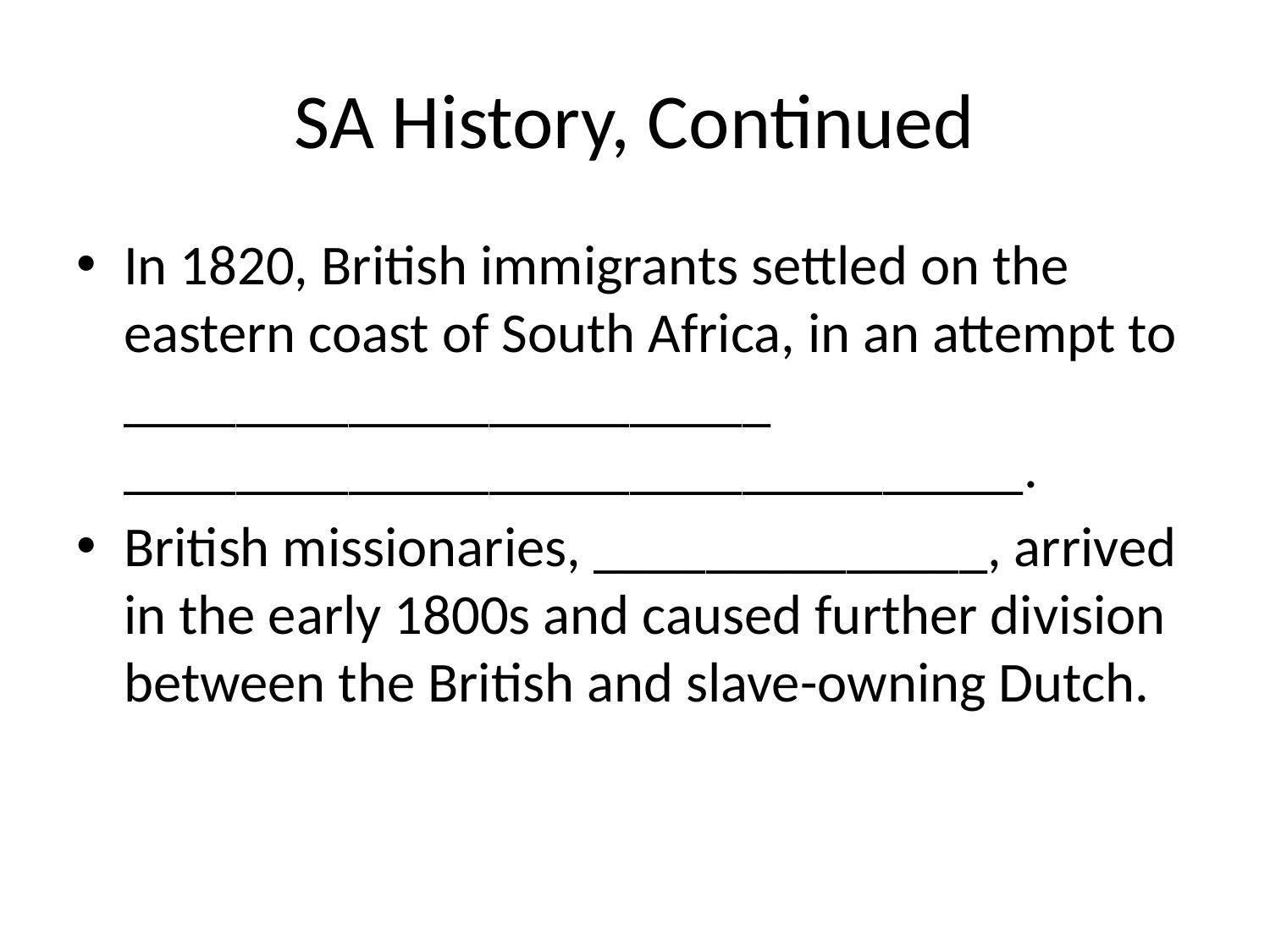

# SA History, Continued
In 1820, British immigrants settled on the eastern coast of South Africa, in an attempt to _______________________ ________________________________.
British missionaries, ______________, arrived in the early 1800s and caused further division between the British and slave-owning Dutch.